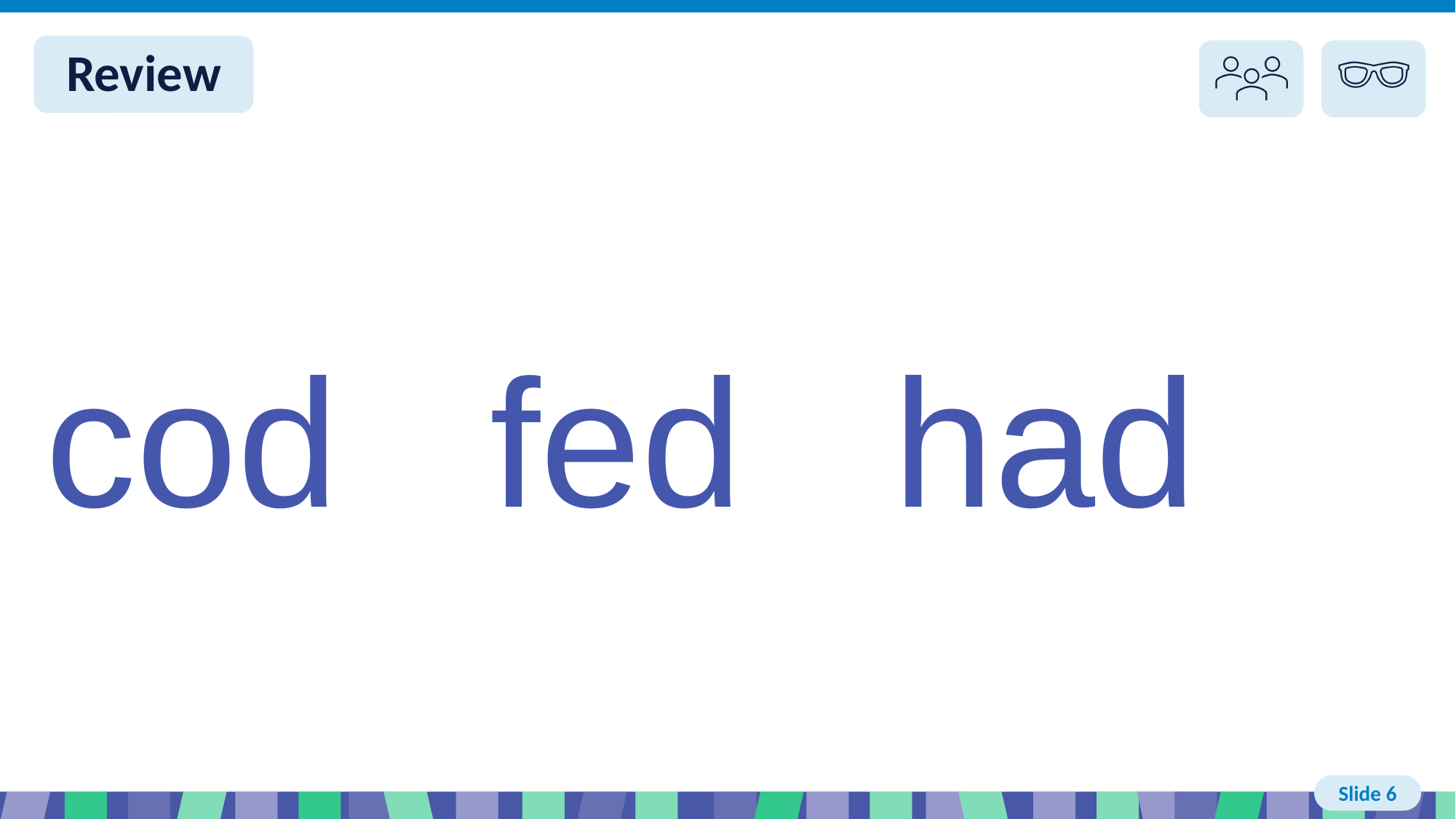

# Slide 6 Review You do
cod   fed   had